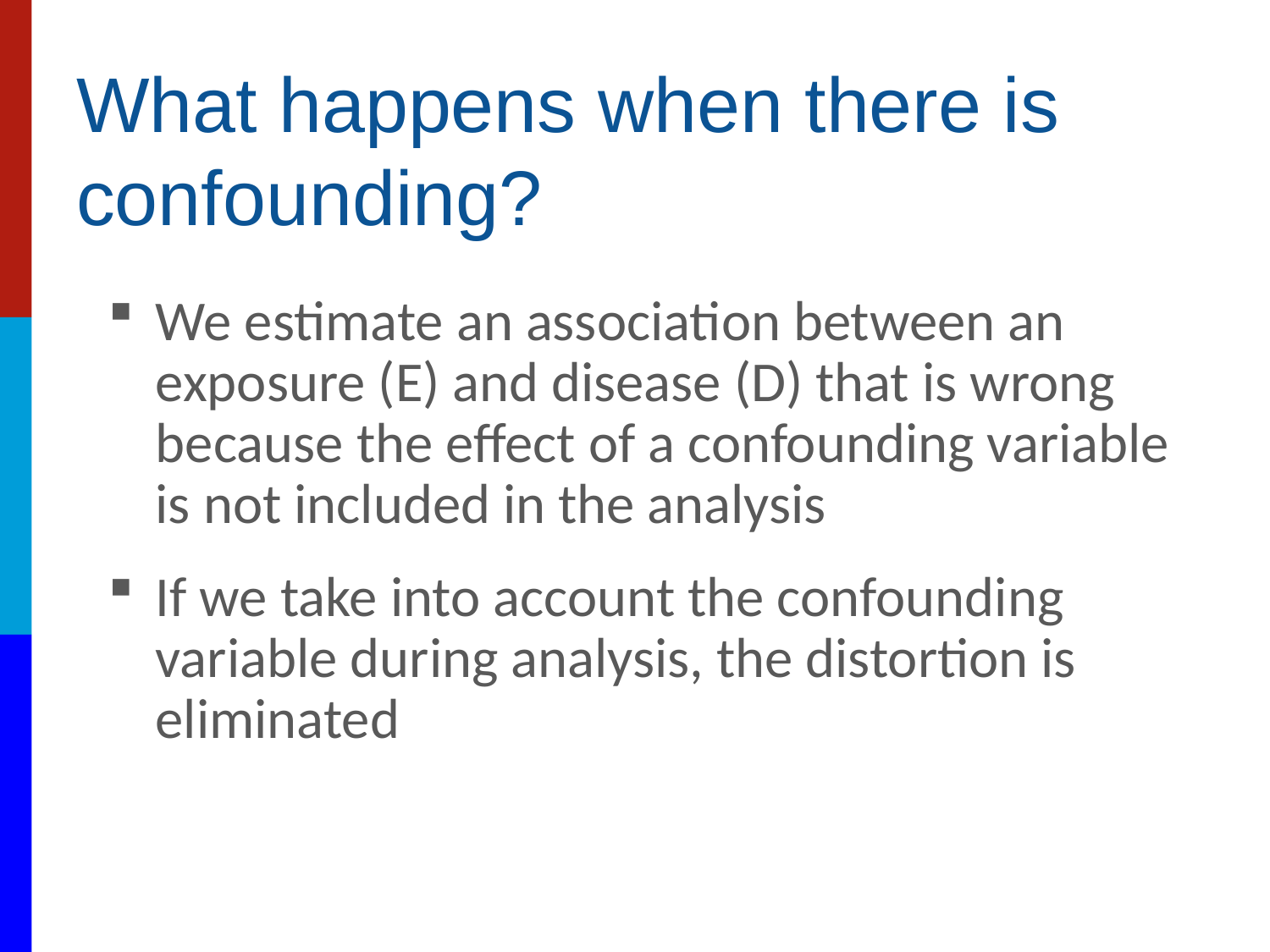

# What happens when there is confounding?
We estimate an association between an exposure (E) and disease (D) that is wrong because the effect of a confounding variable is not included in the analysis
If we take into account the confounding variable during analysis, the distortion is eliminated